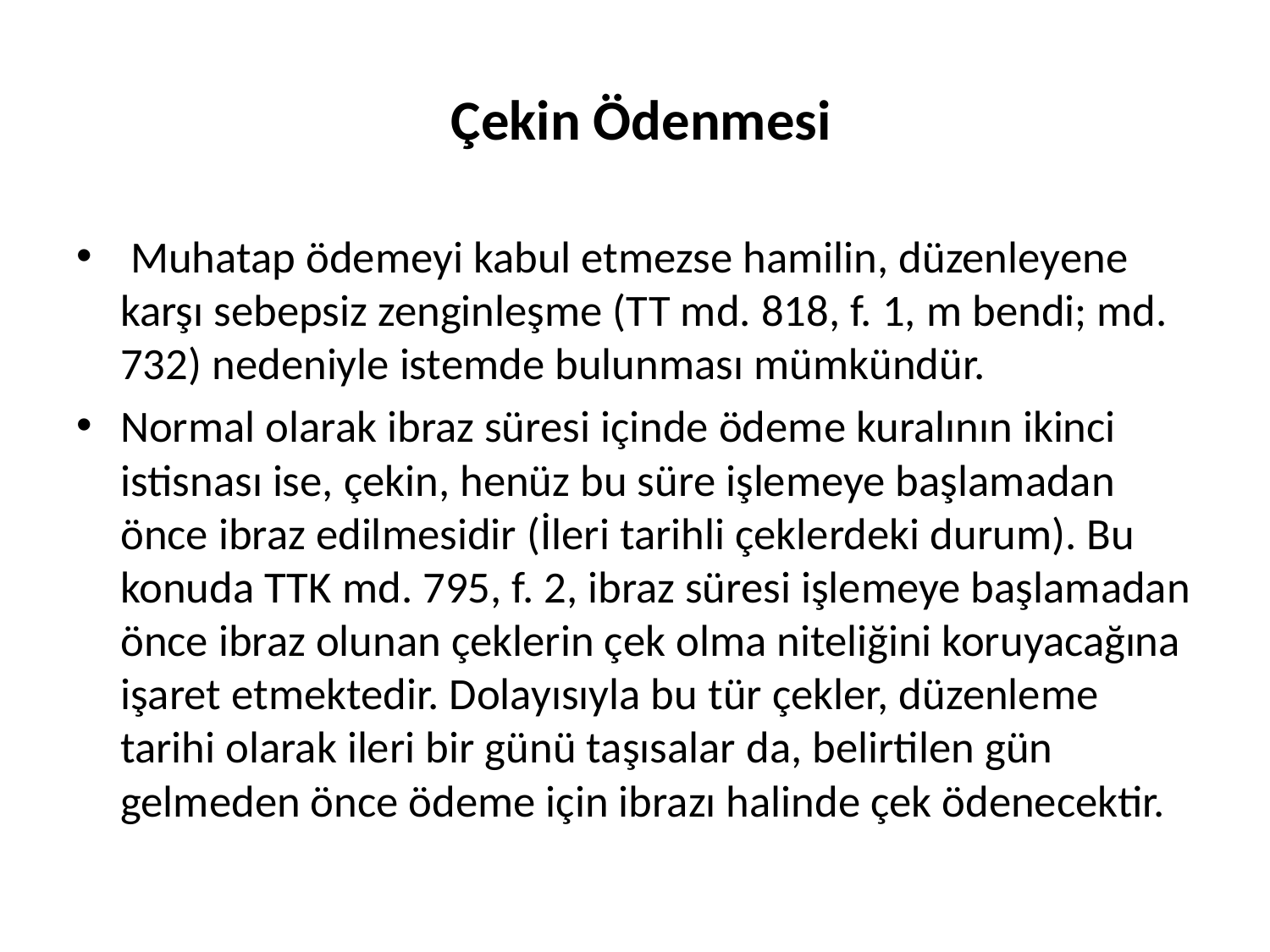

# Çekin Ödenmesi
 Muhatap ödemeyi kabul etmezse hamilin, düzenleyene karşı sebepsiz zenginleşme (TT md. 818, f. 1, m bendi; md. 732) nedeniyle istemde bulunması mümkündür.
Normal olarak ibraz süresi içinde ödeme kuralının ikinci istisnası ise, çekin, henüz bu süre işlemeye başlamadan önce ibraz edilmesidir (İleri tarihli çeklerdeki durum). Bu konuda TTK md. 795, f. 2, ibraz süresi işlemeye başlamadan önce ibraz olunan çeklerin çek olma niteliğini koruyacağına işaret etmektedir. Dolayısıyla bu tür çekler, düzenleme tarihi olarak ileri bir günü taşısalar da, belirtilen gün gelmeden önce ödeme için ibrazı halinde çek ödenecektir.